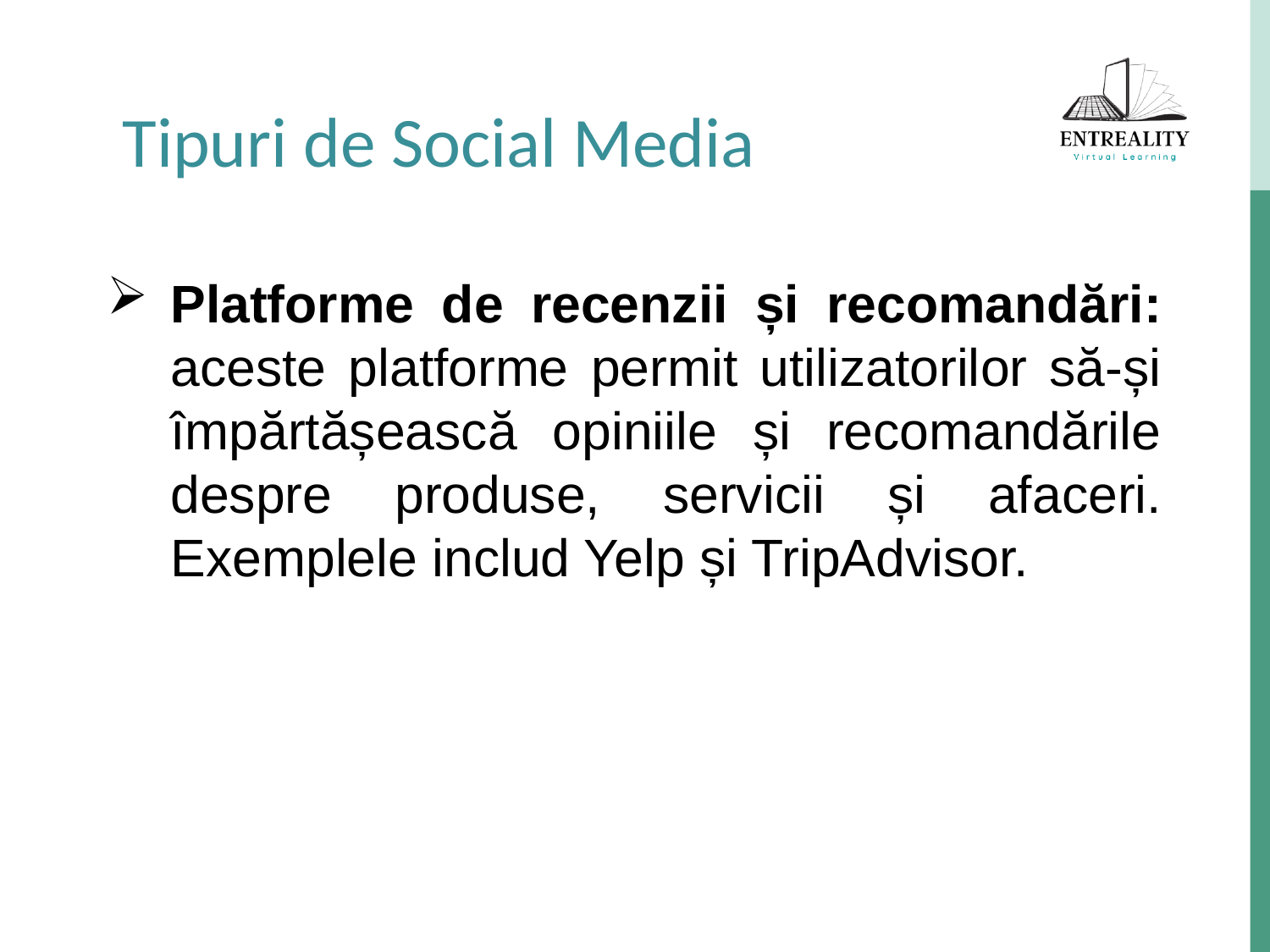

Tipuri de Social Media
Platforme de recenzii și recomandări: aceste platforme permit utilizatorilor să-și împărtășească opiniile și recomandările despre produse, servicii și afaceri. Exemplele includ Yelp și TripAdvisor.